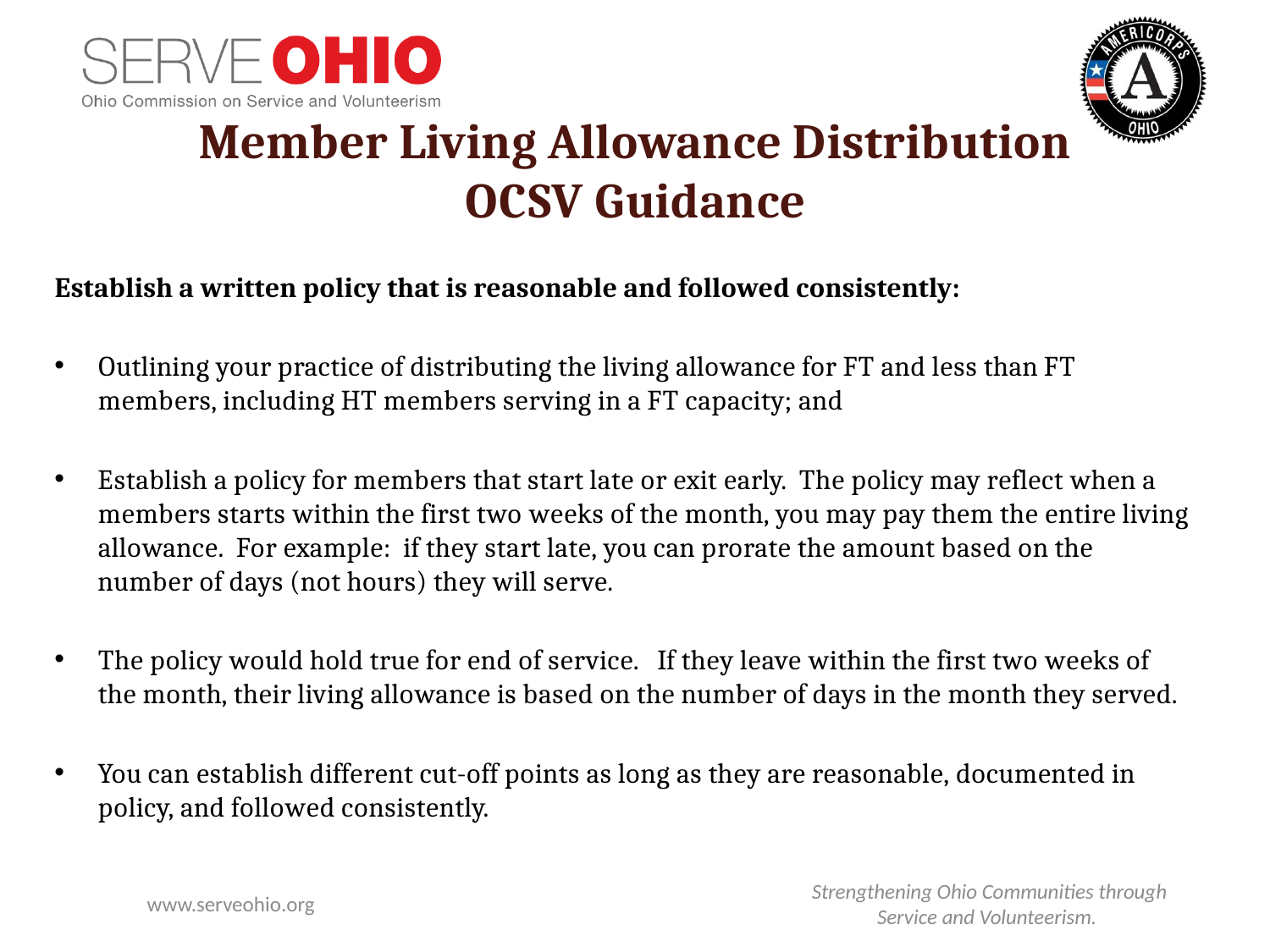

Member Living Allowance Distribution
OCSV Guidance
Establish a written policy that is reasonable and followed consistently:

Outlining your practice of distributing the living allowance for FT and less than FT members, including HT members serving in a FT capacity; and

Establish a policy for members that start late or exit early.  The policy may reflect when a members starts within the first two weeks of the month, you may pay them the entire living allowance.  For example:  if they start late, you can prorate the amount based on the number of days (not hours) they will serve.

The policy would hold true for end of service.   If they leave within the first two weeks of the month, their living allowance is based on the number of days in the month they served.

You can establish different cut-off points as long as they are reasonable, documented in policy, and followed consistently.

www.serveohio.org
Strengthening Ohio Communities through Service and Volunteerism.